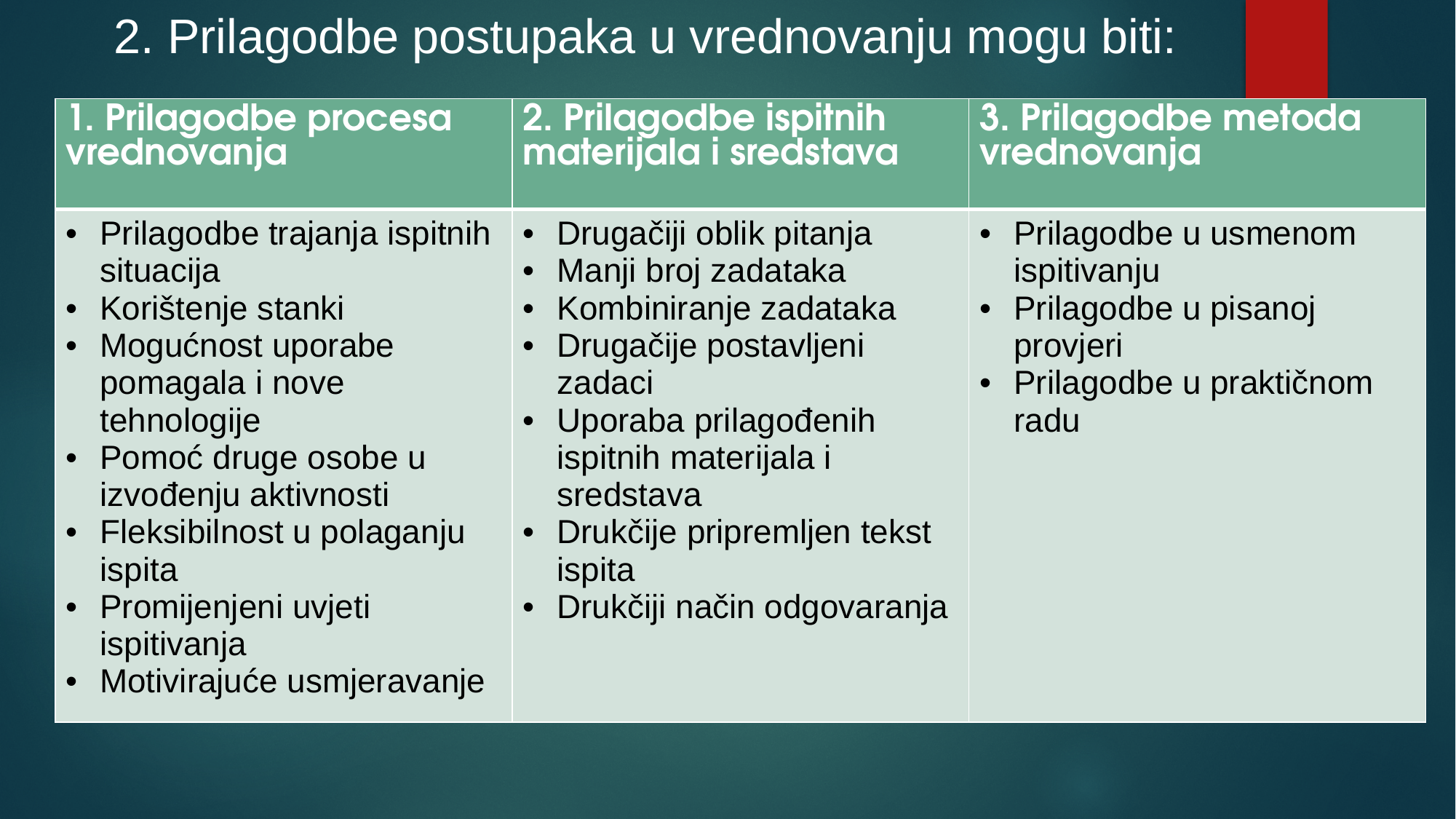

2. Prilagodbe postupaka u vrednovanju mogu biti:
| 1. Prilagodbe procesa vrednovanja | 2. Prilagodbe ispitnih materijala i sredstava | 3. Prilagodbe metoda vrednovanja |
| --- | --- | --- |
| Prilagodbe trajanja ispitnih situacija Korištenje stanki Mogućnost uporabe pomagala i nove tehnologije Pomoć druge osobe u izvođenju aktivnosti Fleksibilnost u polaganju ispita Promijenjeni uvjeti ispitivanja Motivirajuće usmjeravanje | Drugačiji oblik pitanja Manji broj zadataka Kombiniranje zadataka Drugačije postavljeni zadaci Uporaba prilagođenih ispitnih materijala i sredstava Drukčije pripremljen tekst ispita Drukčiji način odgovaranja | Prilagodbe u usmenom ispitivanju Prilagodbe u pisanoj provjeri Prilagodbe u praktičnom radu |